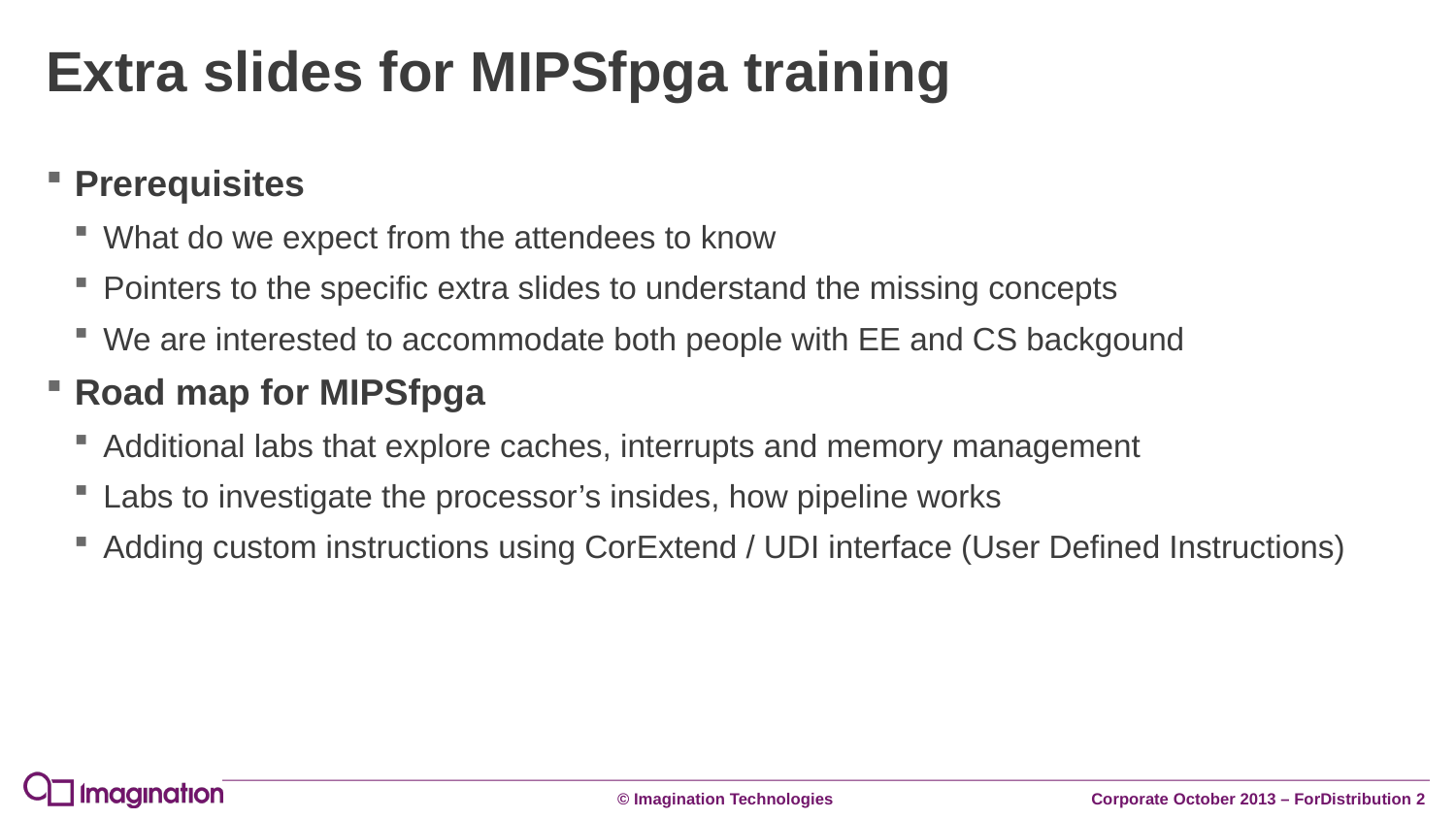

# Extra slides for MIPSfpga training

Prerequisites
What do we expect from the attendees to know
Pointers to the specific extra slides to understand the missing concepts
We are interested to accommodate both people with EE and CS backgound
Road map for MIPSfpga
Additional labs that explore caches, interrupts and memory management
Labs to investigate the processor’s insides, how pipeline works
Adding custom instructions using CorExtend / UDI interface (User Defined Instructions)